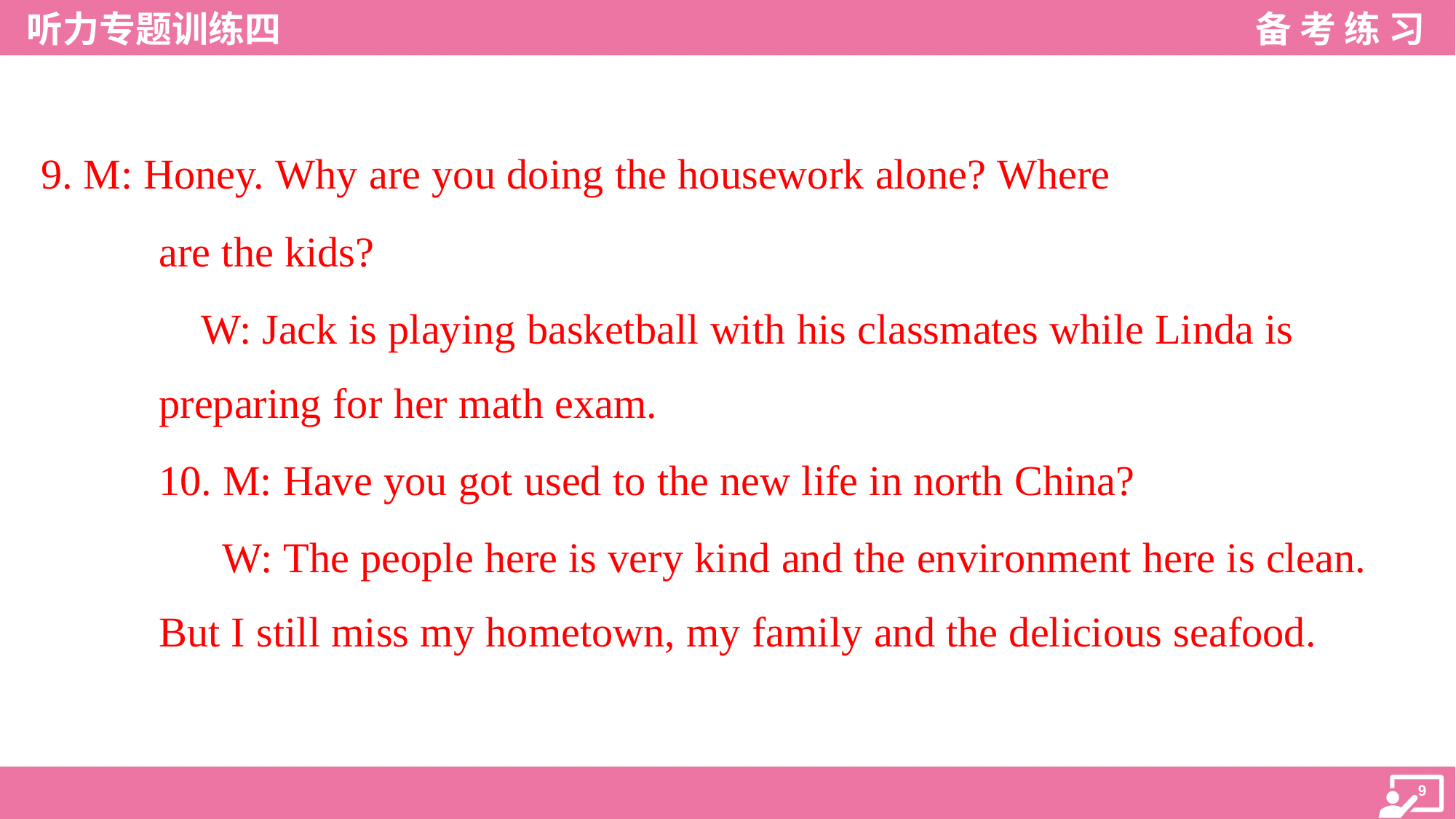

9. M: Honey. Why are you doing the housework alone? Where
are the kids?
    W: Jack is playing basketball with his classmates while Linda is
preparing for her math exam.
10. M: Have you got used to the new life in north China?
      W: The people here is very kind and the environment here is clean.
But I still miss my hometown, my family and the delicious seafood.